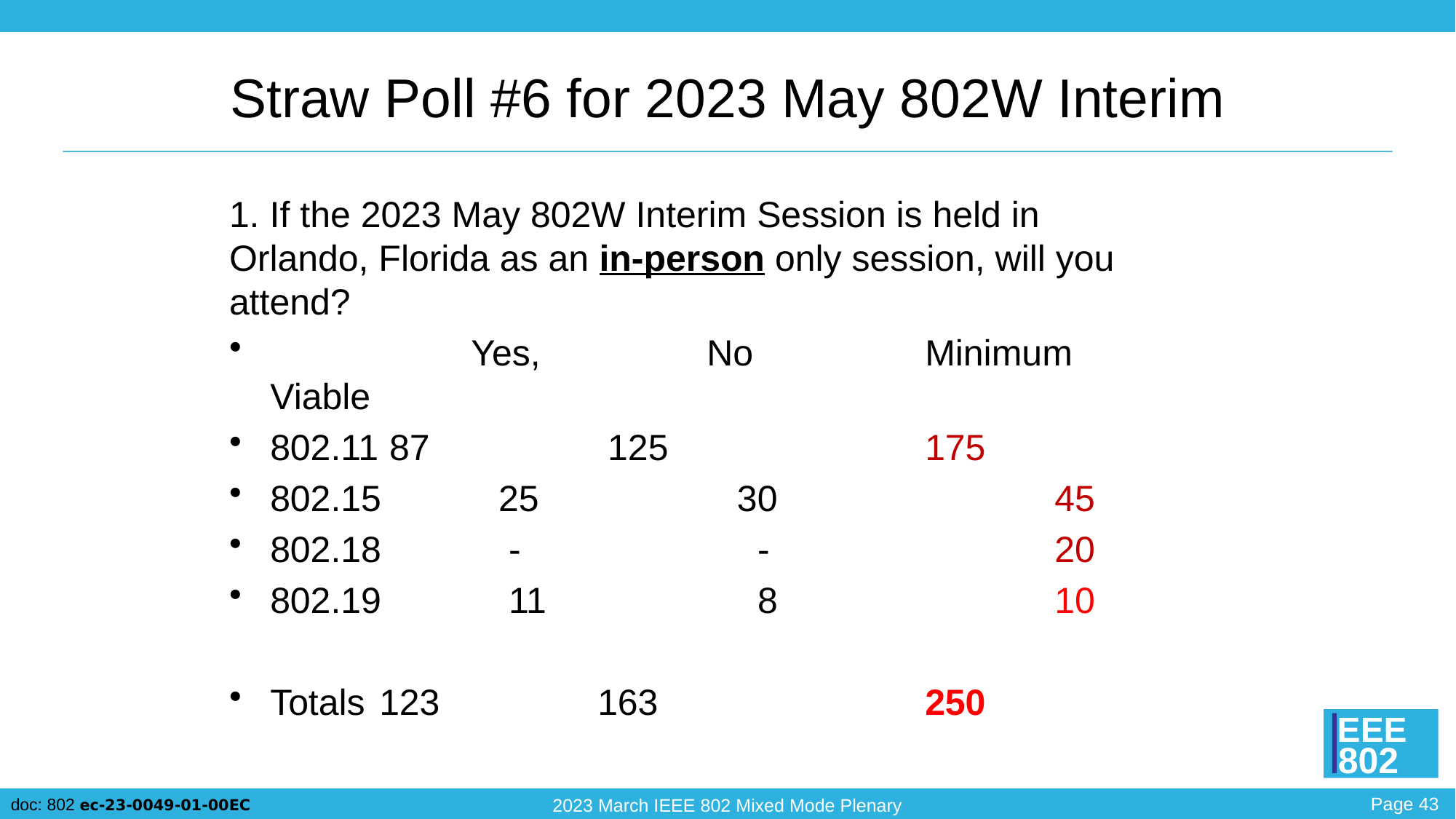

# Straw Poll #6 for 2023 May 802W Interim
1. If the 2023 May 802W Interim Session is held in Orlando, Florida as an in-person only session, will you attend?
	         Yes,		No		Minimum Viable
802.11	 87		 125			175
802.15	 25		   30			  45
802.18	  -	  	     - 			  20
802.19	  11		     8			  10

Totals	123		163			250